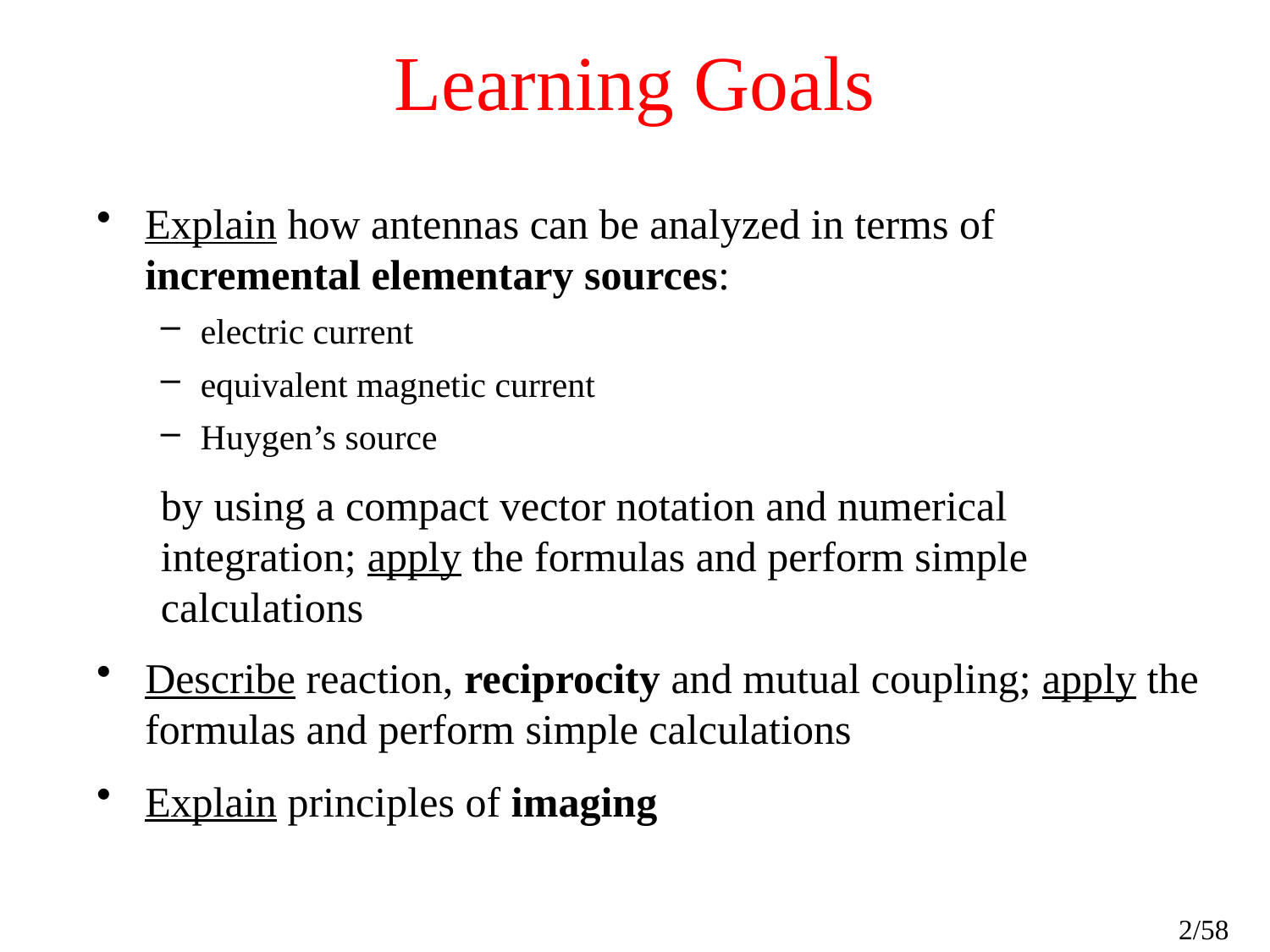

# Learning Goals
Explain how antennas can be analyzed in terms of incremental elementary sources:
electric current
equivalent magnetic current
Huygen’s source
by using a compact vector notation and numerical integration; apply the formulas and perform simple calculations
Describe reaction, reciprocity and mutual coupling; apply the formulas and perform simple calculations
Explain principles of imaging